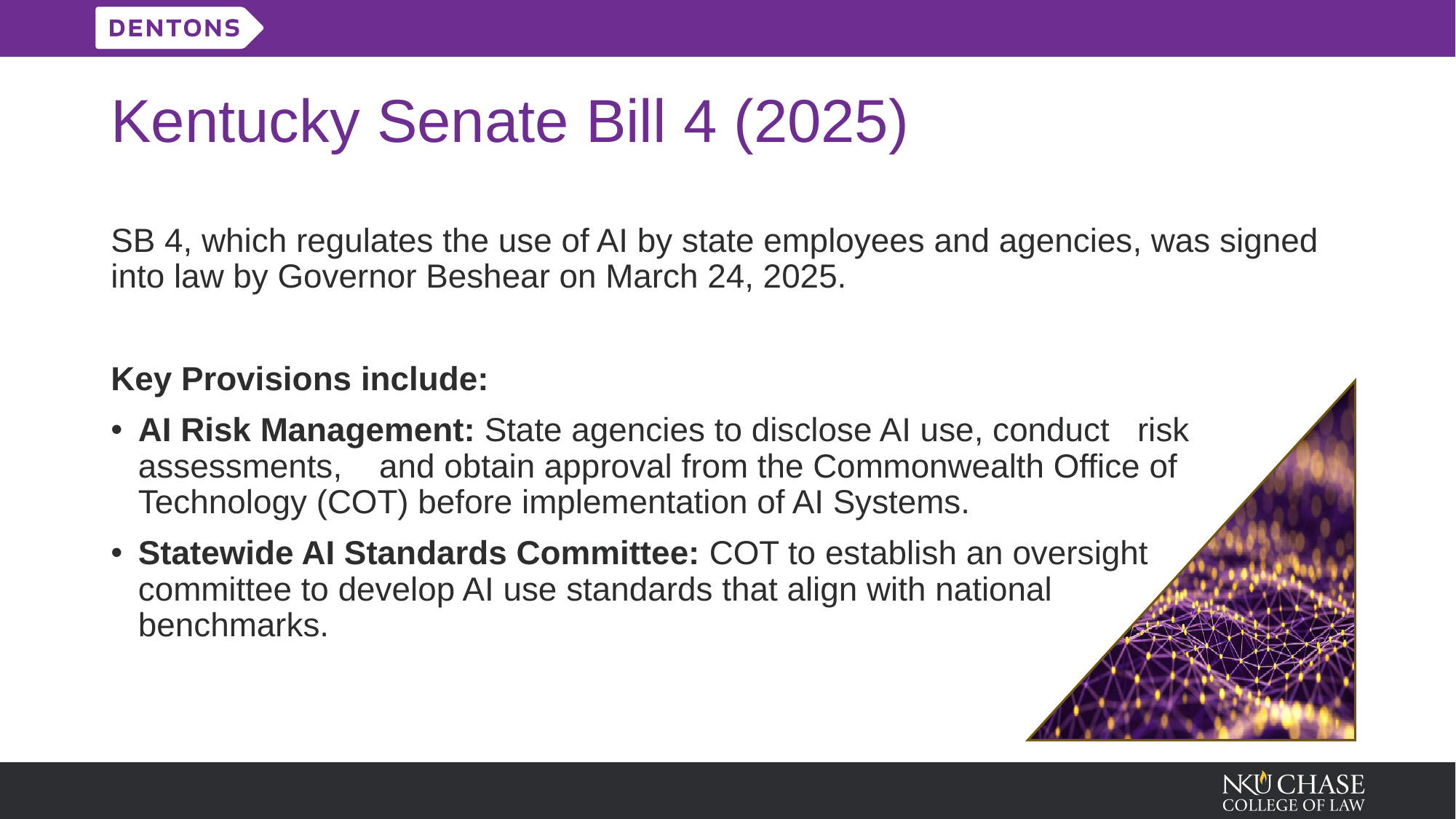

# Kentucky Senate Bill 4 (2025)
SB 4, which regulates the use of AI by state employees and agencies, was signed into law by Governor Beshear on March 24, 2025.

Key Provisions include:
AI Risk Management: State agencies to disclose AI use, conduct   risk assessments,    and obtain approval from the Commonwealth Office of Technology (COT) before implementation of AI Systems.
Statewide AI Standards Committee: COT to establish an oversight                    committee to develop AI use standards that align with national                           benchmarks.